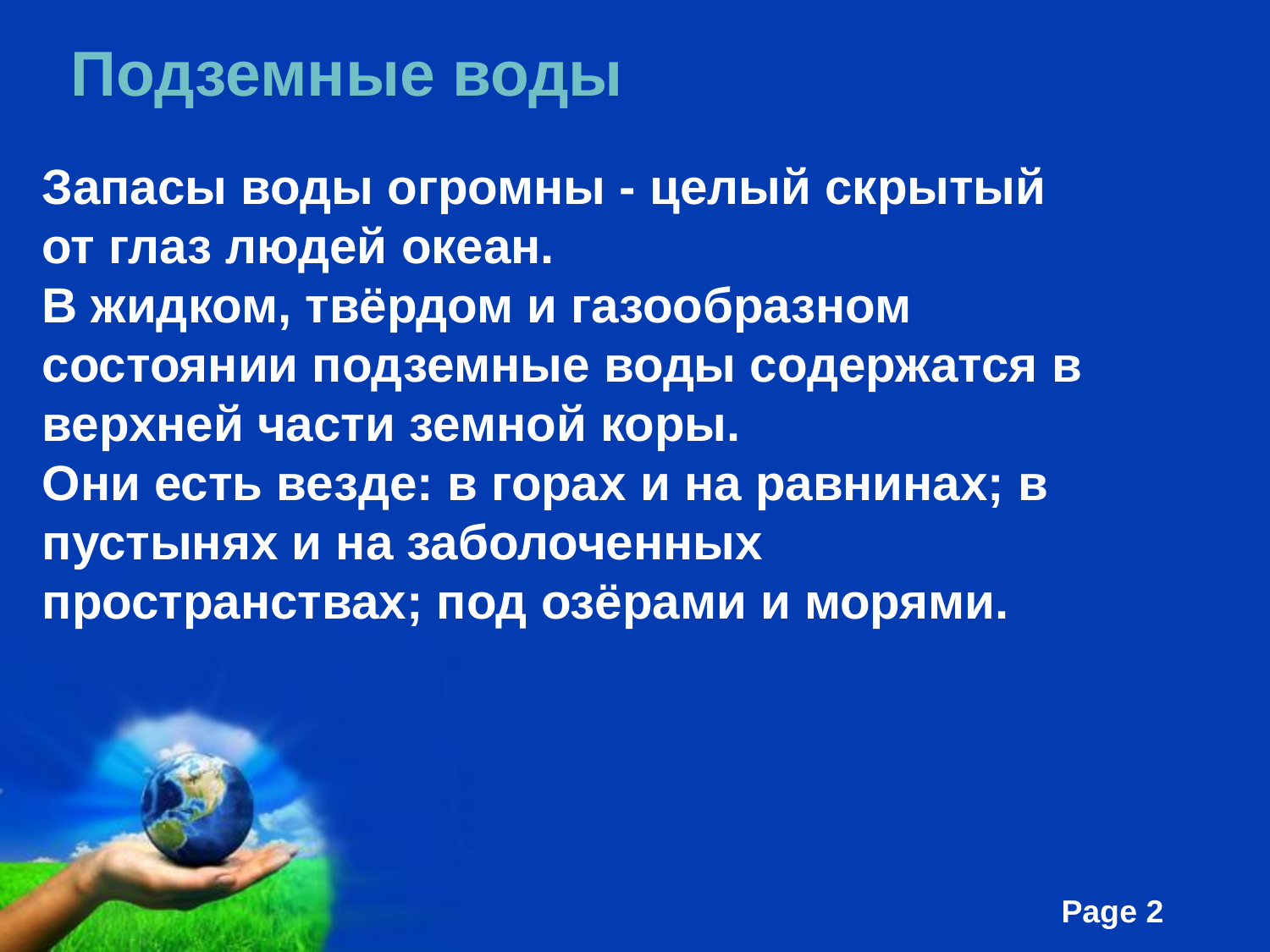

Подземные воды

Запасы воды огромны - целый скрытый от глаз людей океан.
В жидком, твёрдом и газообразном состоянии подземные воды содержатся в верхней части земной коры.
Они есть везде: в горах и на равнинах; в пустынях и на заболоченных пространствах; под озёрами и морями.